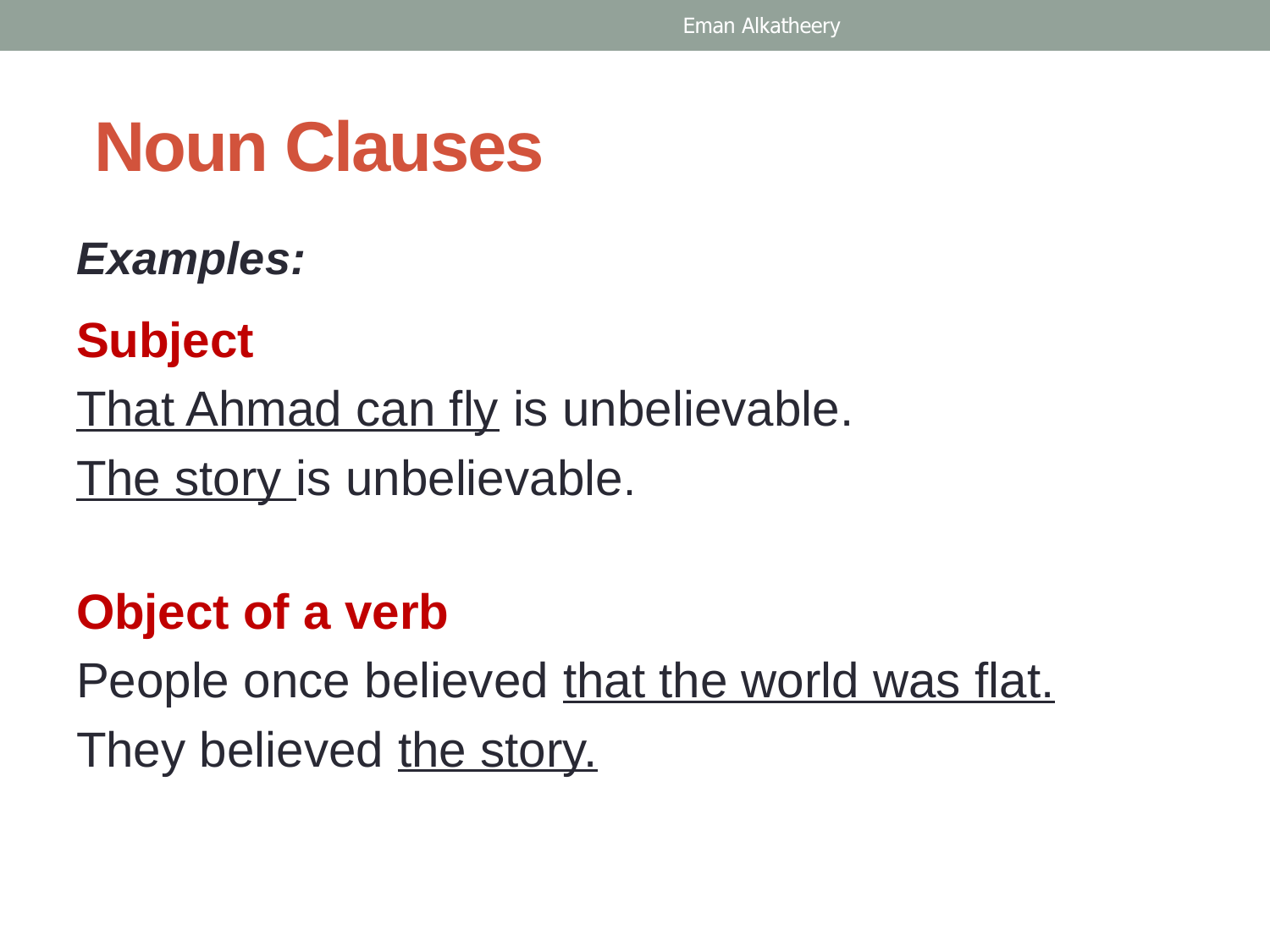

Eman Alkatheery
# Noun Clauses
Examples:

Subject
That Ahmad can fly is unbelievable.
The story is unbelievable.

Object of a verb
People once believed that the world was flat.
They believed the story.